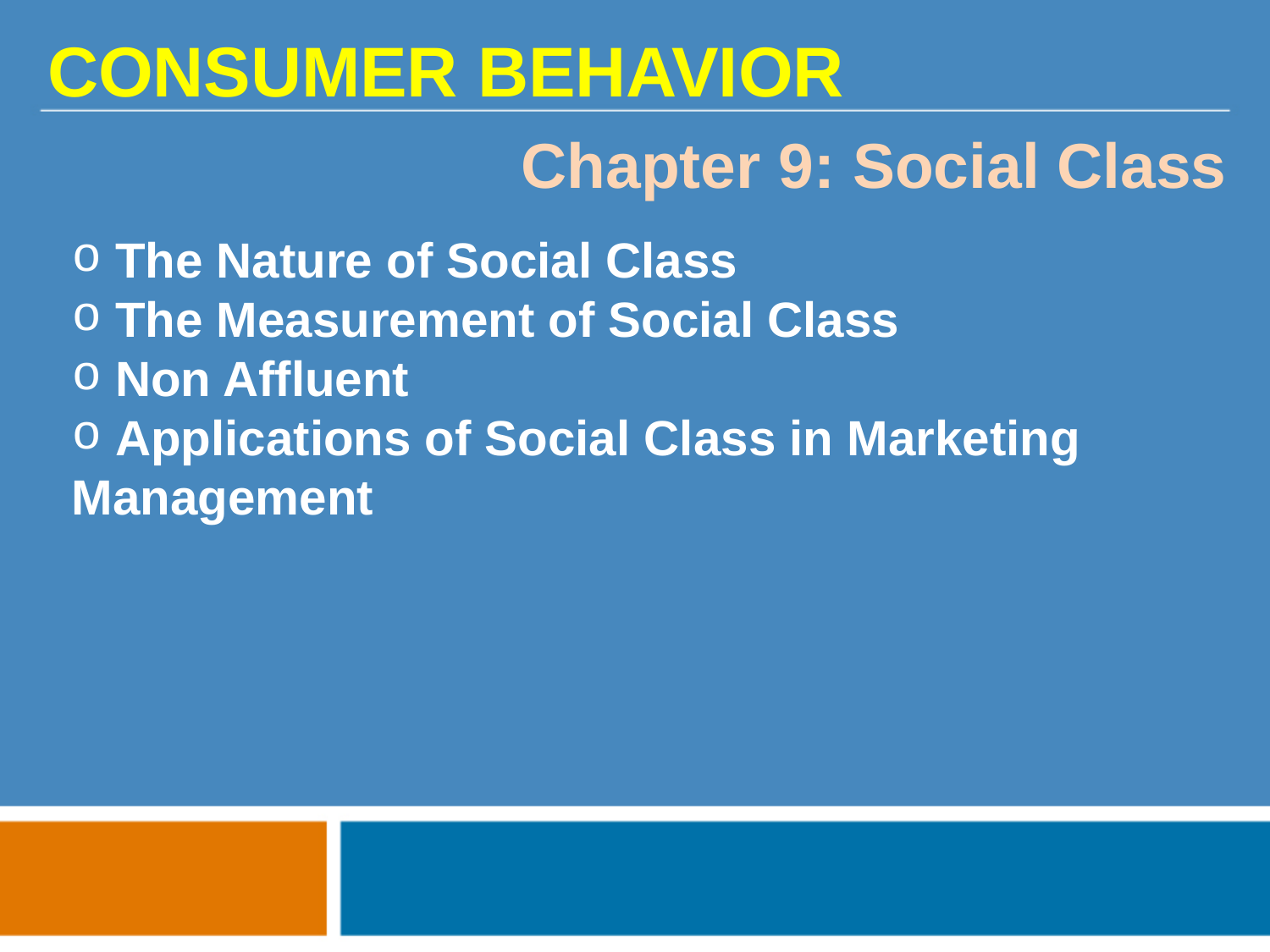

CONSUMER BEHAVIOR
Chapter 9: Social Class
 The Nature of Social Class
 The Measurement of Social Class
 Non Affluent
 Applications of Social Class in Marketing Management